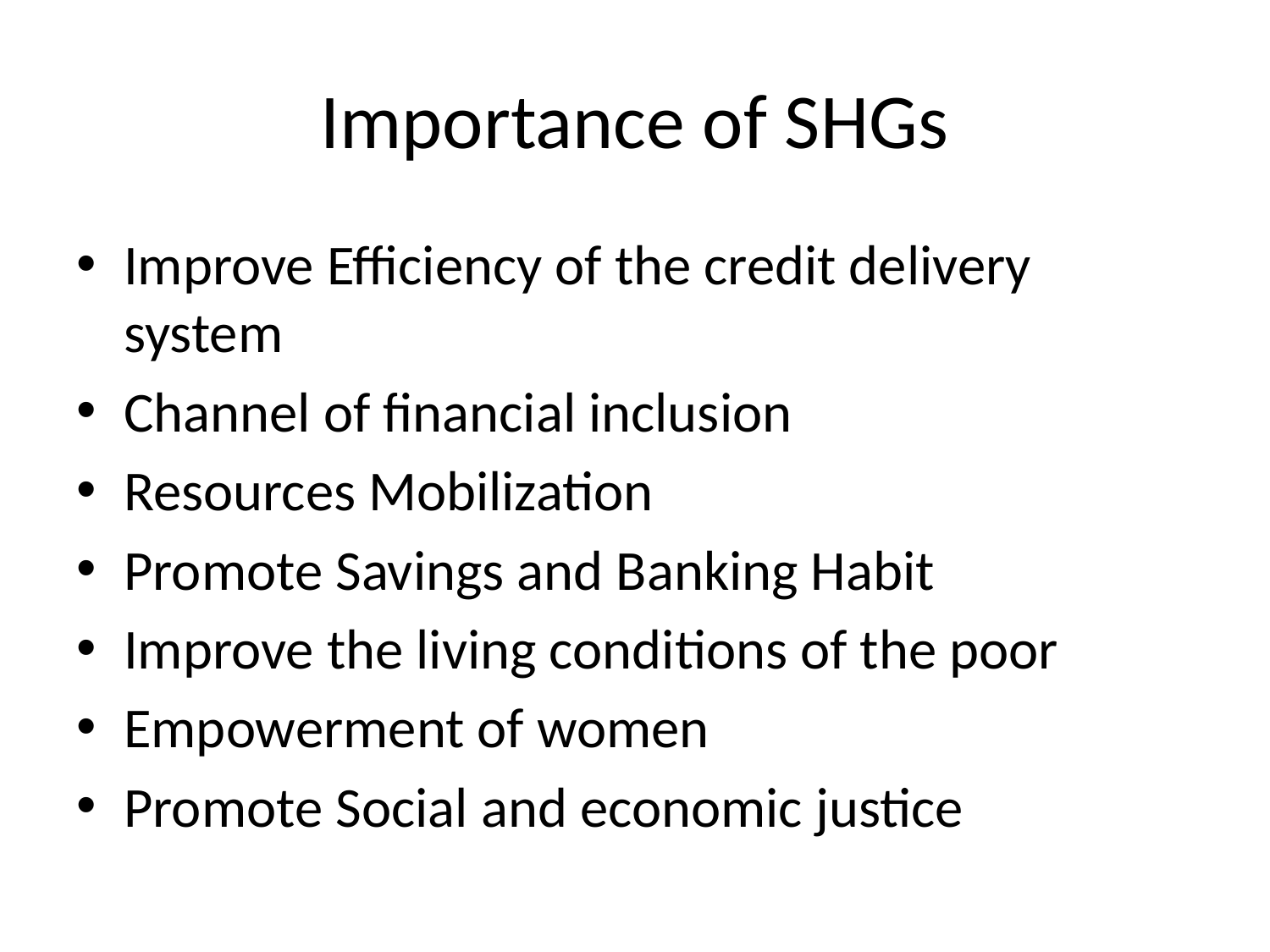

# Importance of SHGs
Improve Efficiency of the credit delivery system
Channel of financial inclusion
Resources Mobilization
Promote Savings and Banking Habit
Improve the living conditions of the poor
Empowerment of women
Promote Social and economic justice